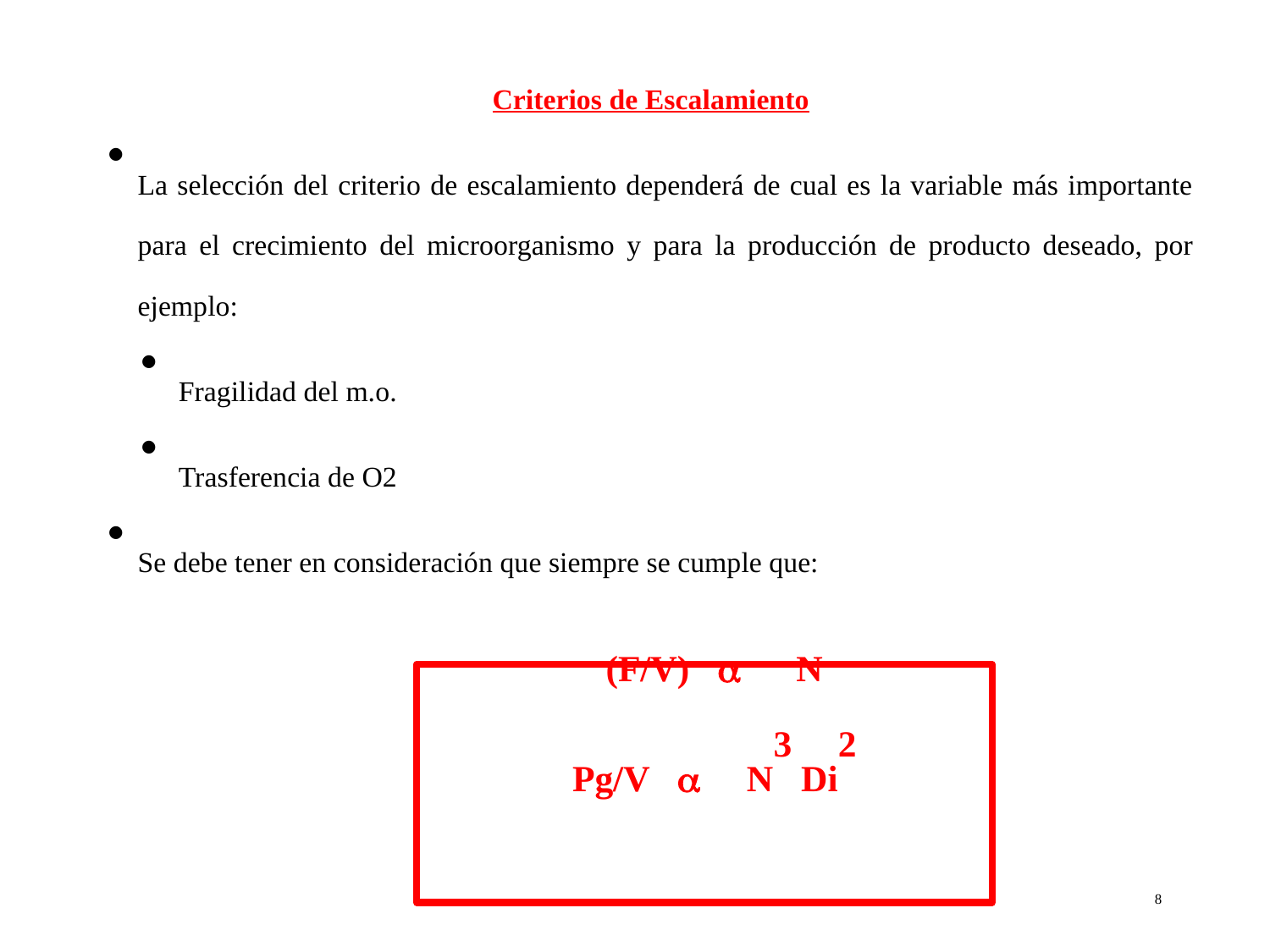

Criterios de Escalamiento
La selección del criterio de escalamiento dependerá de cual es la variable más importante para el crecimiento del microorganismo y para la producción de producto deseado, por ejemplo:
 Fragilidad del m.o.
 Trasferencia de O2
Se debe tener en consideración que siempre se cumple que:
(F/V)   α   N
Pg/V   α   N3 Di2

8